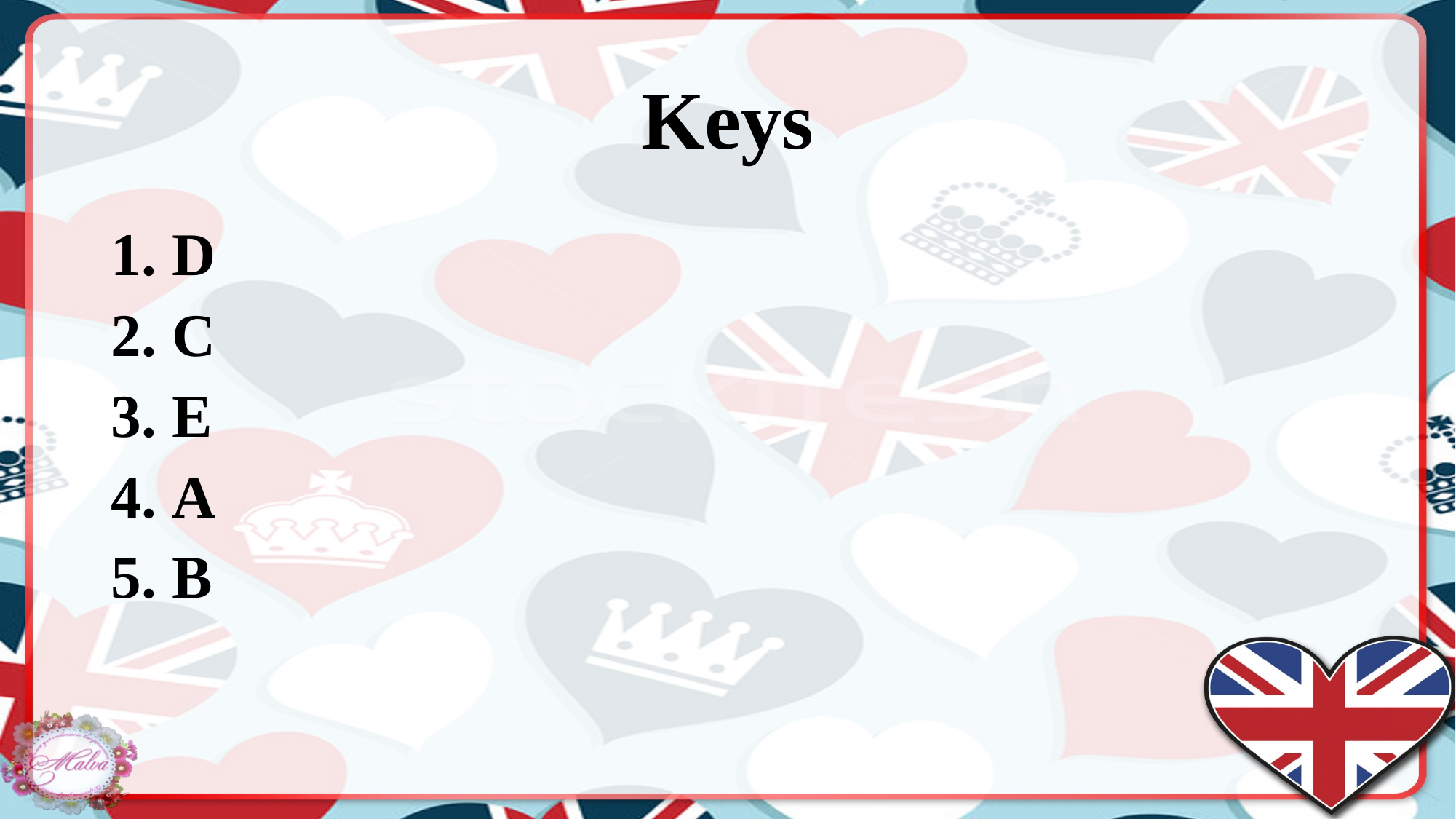

# Keys
D
C
E
A
B